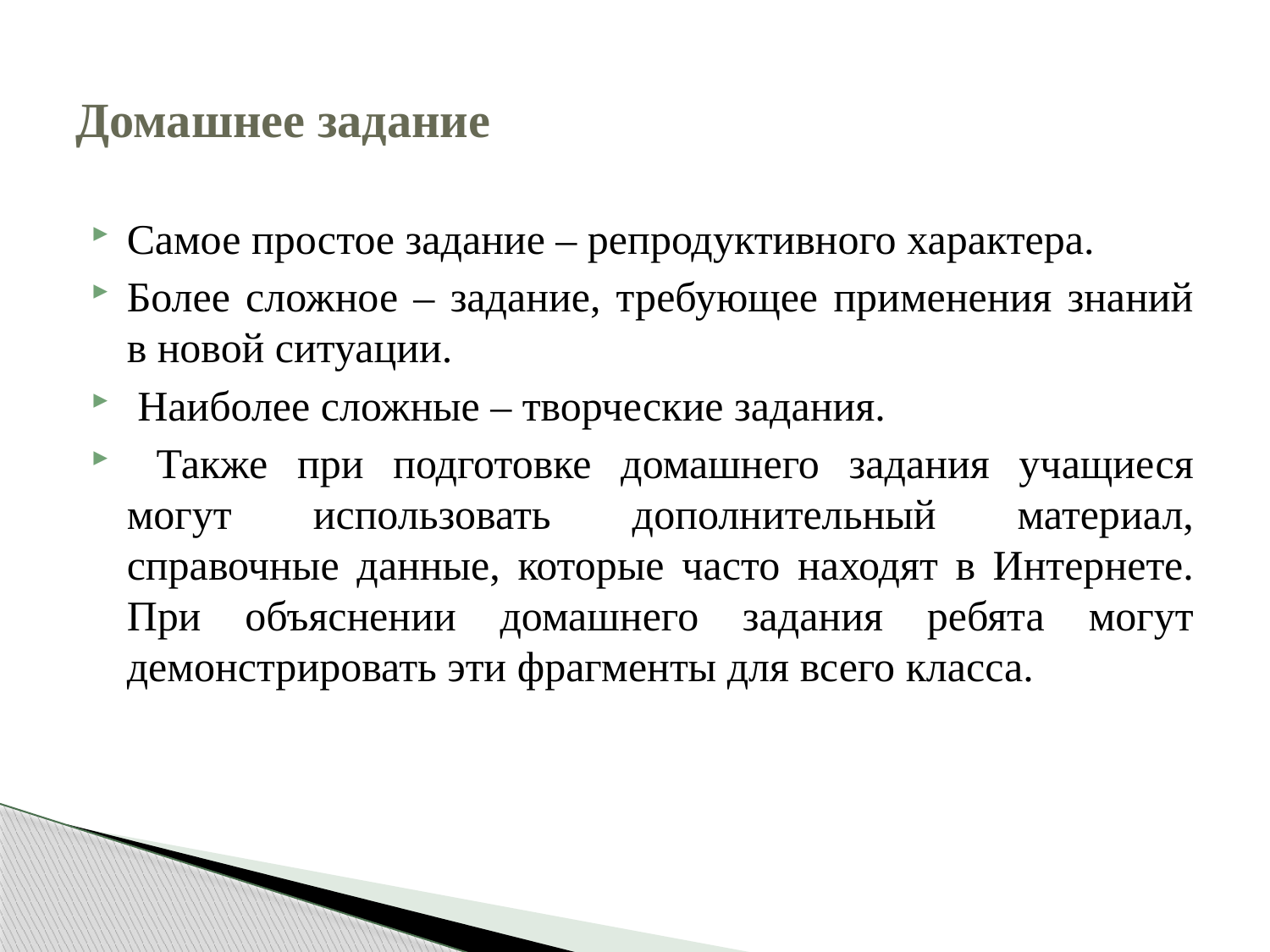

# Домашнее задание
Самое простое задание – репродуктивного характера.
Более сложное – задание, требующее применения знаний в новой ситуации.
 Наиболее сложные – творческие задания.
 Также при подготовке домашнего задания учащиеся могут использовать дополнительный материал, справочные данные, которые часто находят в Интернете. При объяснении домашнего задания ребята могут демонстрировать эти фрагменты для всего класса.